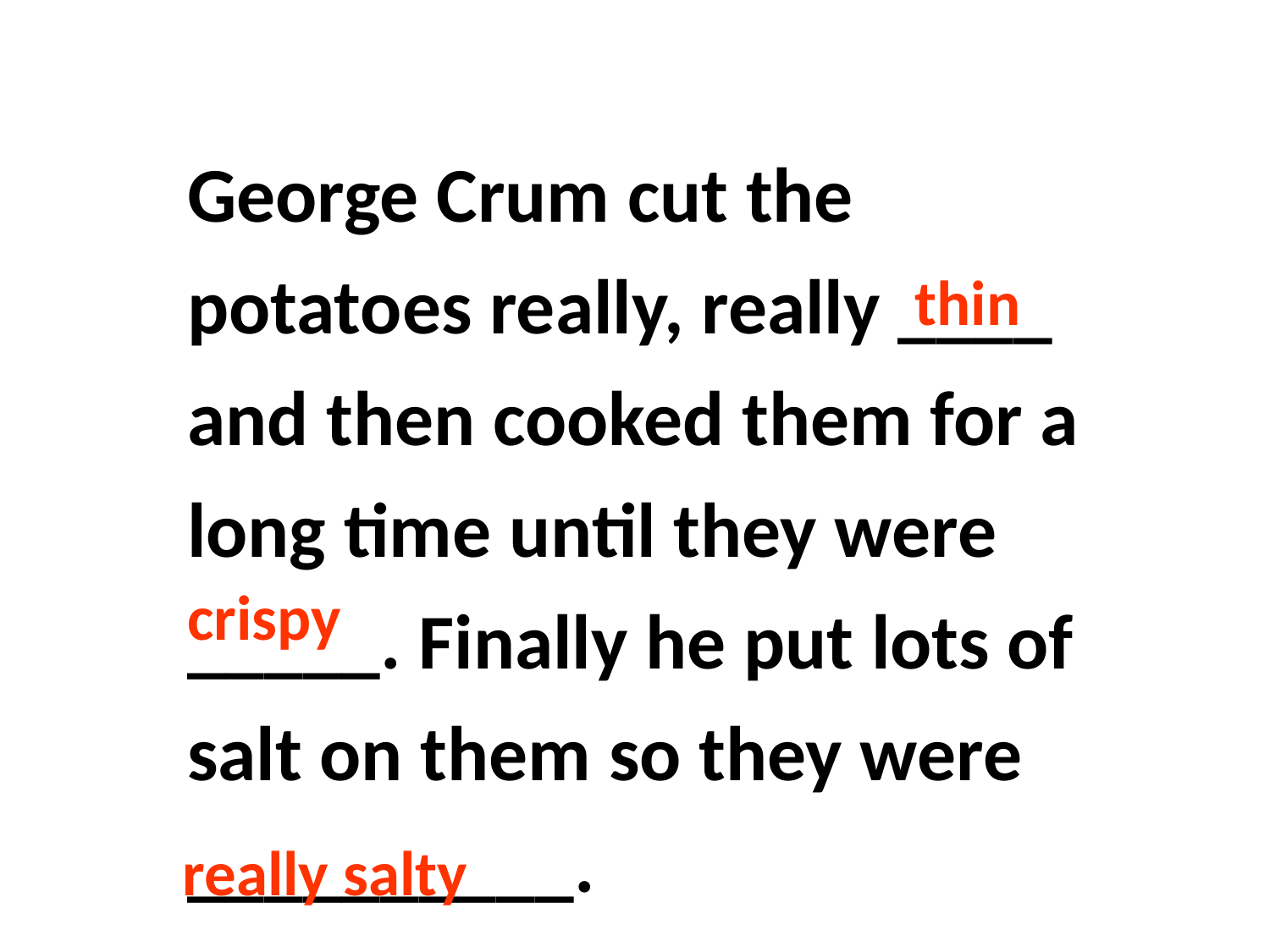

George Crum cut the potatoes really, really ____ and then cooked them for a long time until they were _____. Finally he put lots of salt on them so they were __________.
thin
crispy
really salty